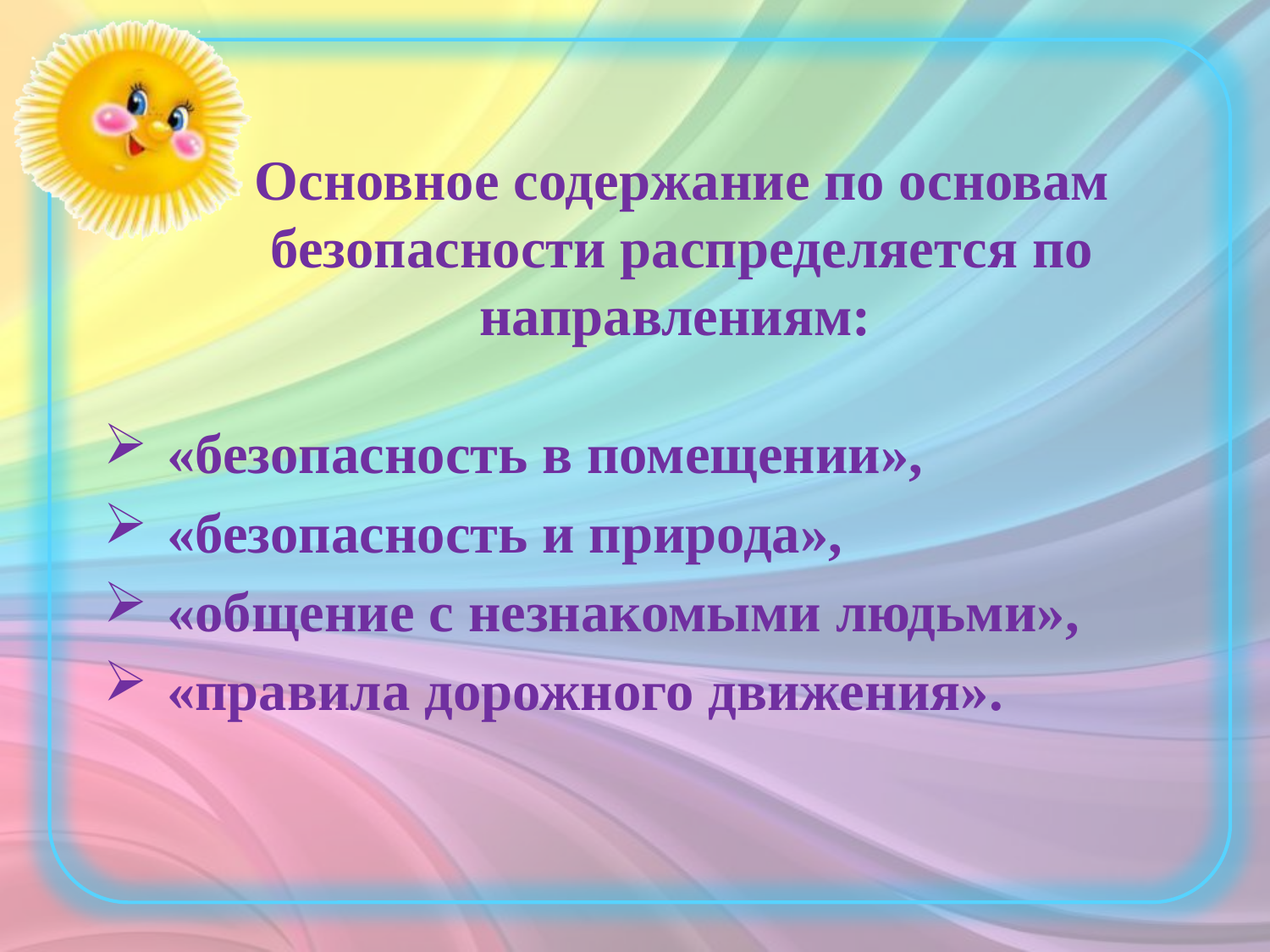

# Основное содержание по основам безопасности распределяется по направлениям:

«безопасность в помещении»,
«безопасность и природа»,
«общение с незнакомыми людьми»,
«правила дорожного движения».